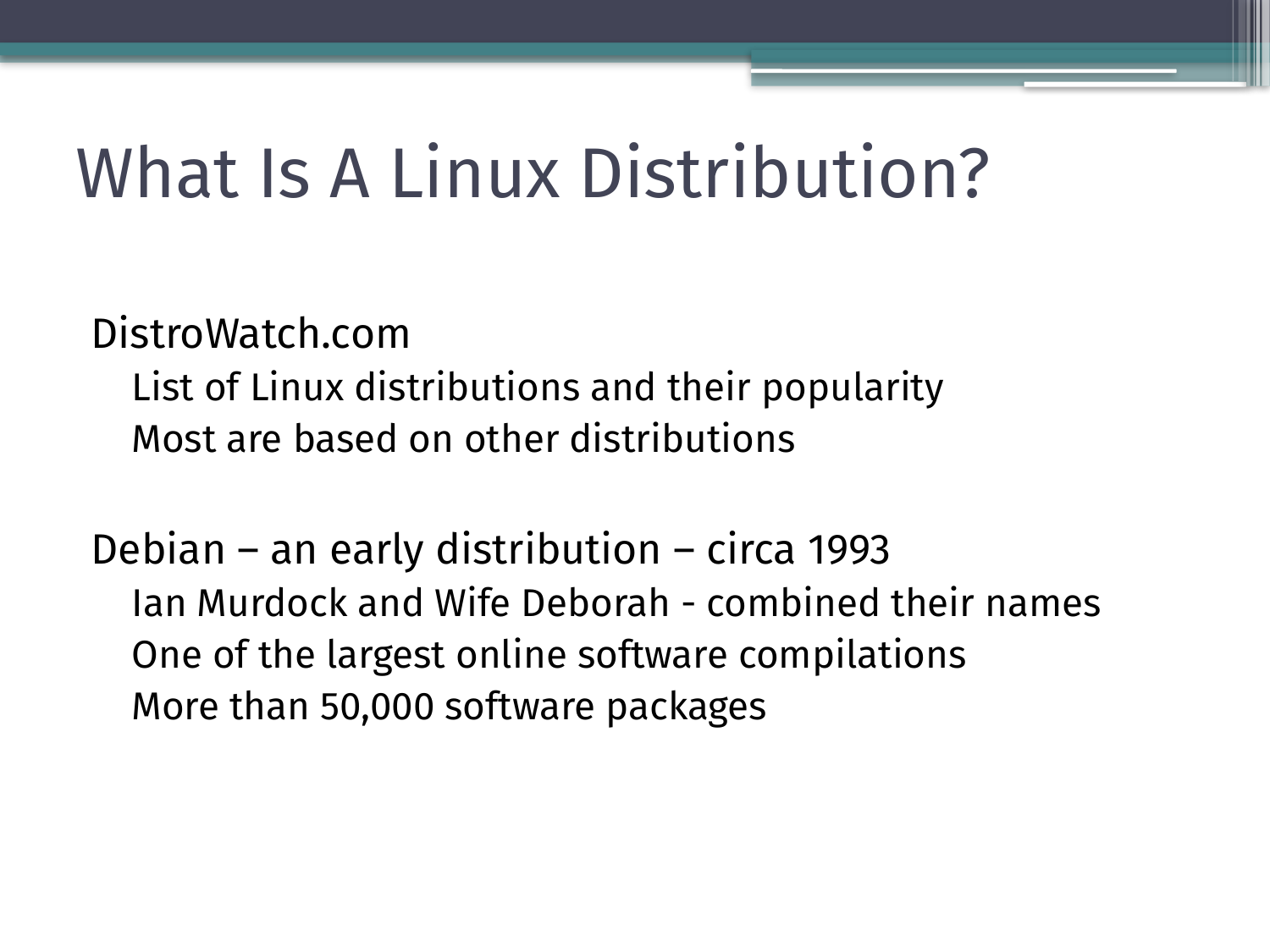

# What Is A Linux Distribution?

DistroWatch.com
List of Linux distributions and their popularity
Most are based on other distributions

Debian – an early distribution – circa 1993
Ian Murdock and Wife Deborah - combined their names
One of the largest online software compilations
More than 50,000 software packages